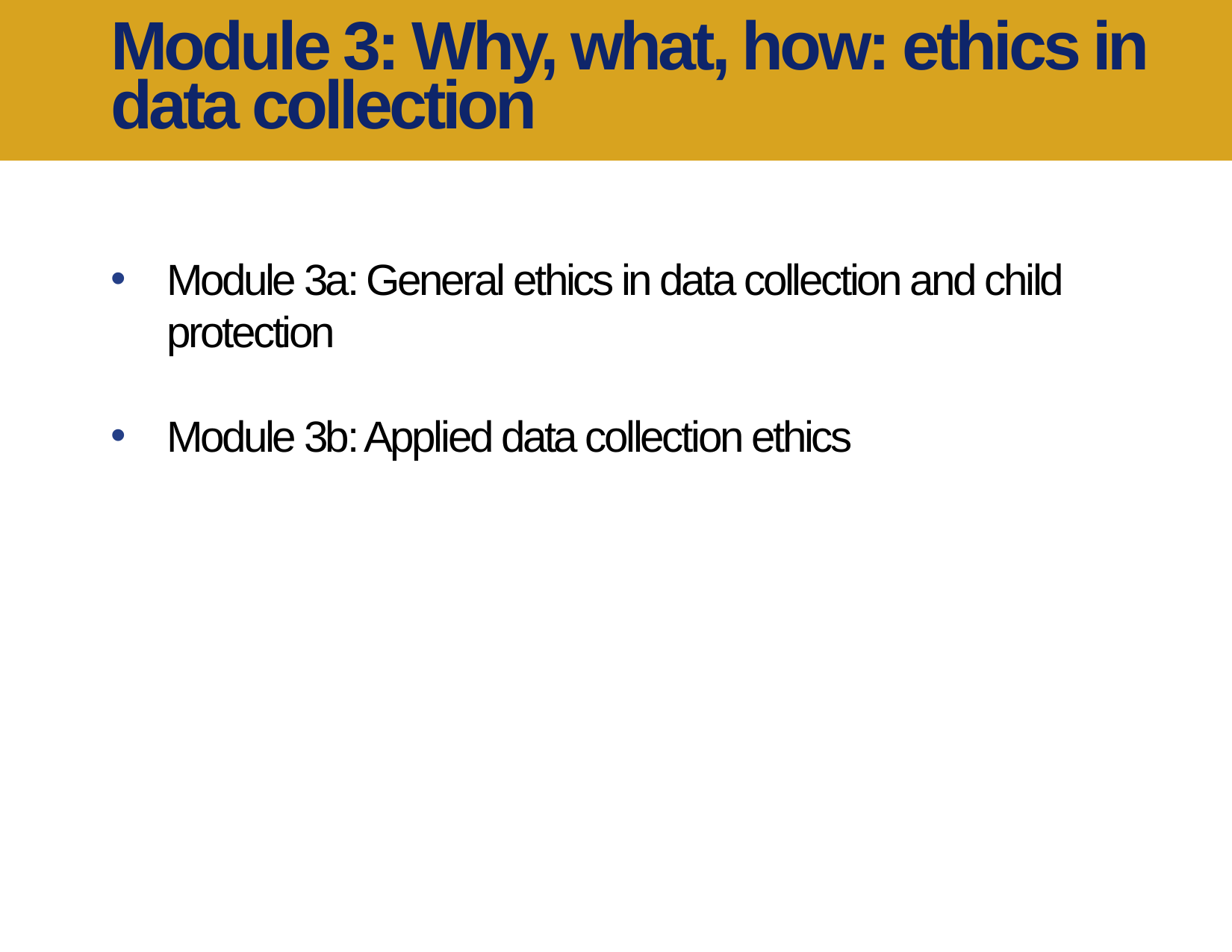

Module 3: Why, what, how: ethics in data collection

Module 3a: General ethics in data collection and child protection

Module 3b: Applied data collection ethics